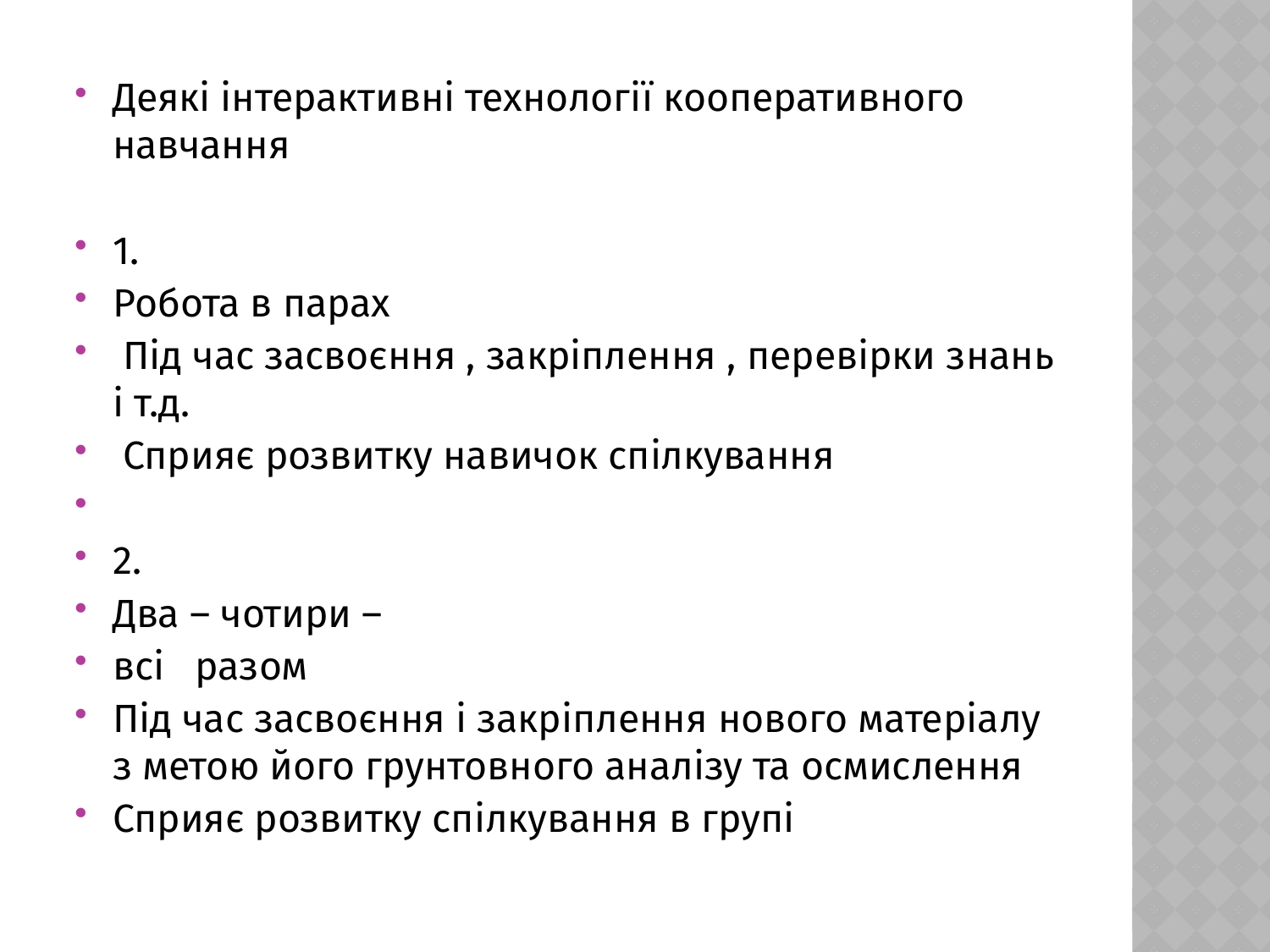

#
Деякі інтерактивні технології кооперативного навчання

1.
Робота в парах
 Під час засвоєння , закріплення , перевірки знань і т.д.
 Сприяє розвитку навичок спілкування

2.
Два – чотири –
всі   разом
Під час засвоєння і закріплення нового матеріалу з метою його грунтовного аналізу та осмислення
Сприяє розвитку спілкування в групі